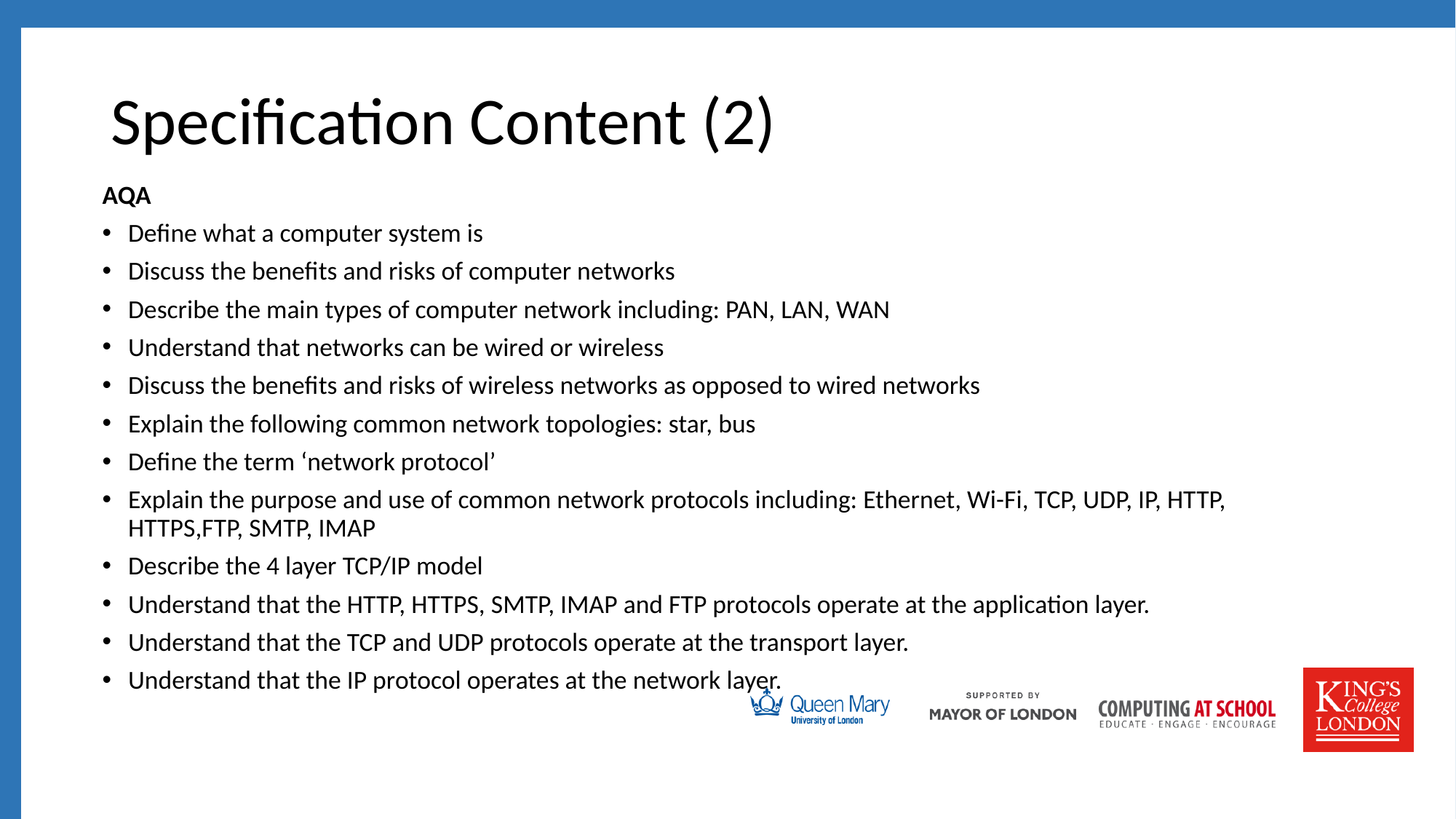

# Specification Content (2)
AQA
Define what a computer system is
Discuss the benefits and risks of computer networks
Describe the main types of computer network including: PAN, LAN, WAN
Understand that networks can be wired or wireless
Discuss the benefits and risks of wireless networks as opposed to wired networks
Explain the following common network topologies: star, bus
Define the term ‘network protocol’
Explain the purpose and use of common network protocols including: Ethernet, Wi-Fi, TCP, UDP, IP, HTTP, HTTPS,FTP, SMTP, IMAP
Describe the 4 layer TCP/IP model
Understand that the HTTP, HTTPS, SMTP, IMAP and FTP protocols operate at the application layer.
Understand that the TCP and UDP protocols operate at the transport layer.
Understand that the IP protocol operates at the network layer.